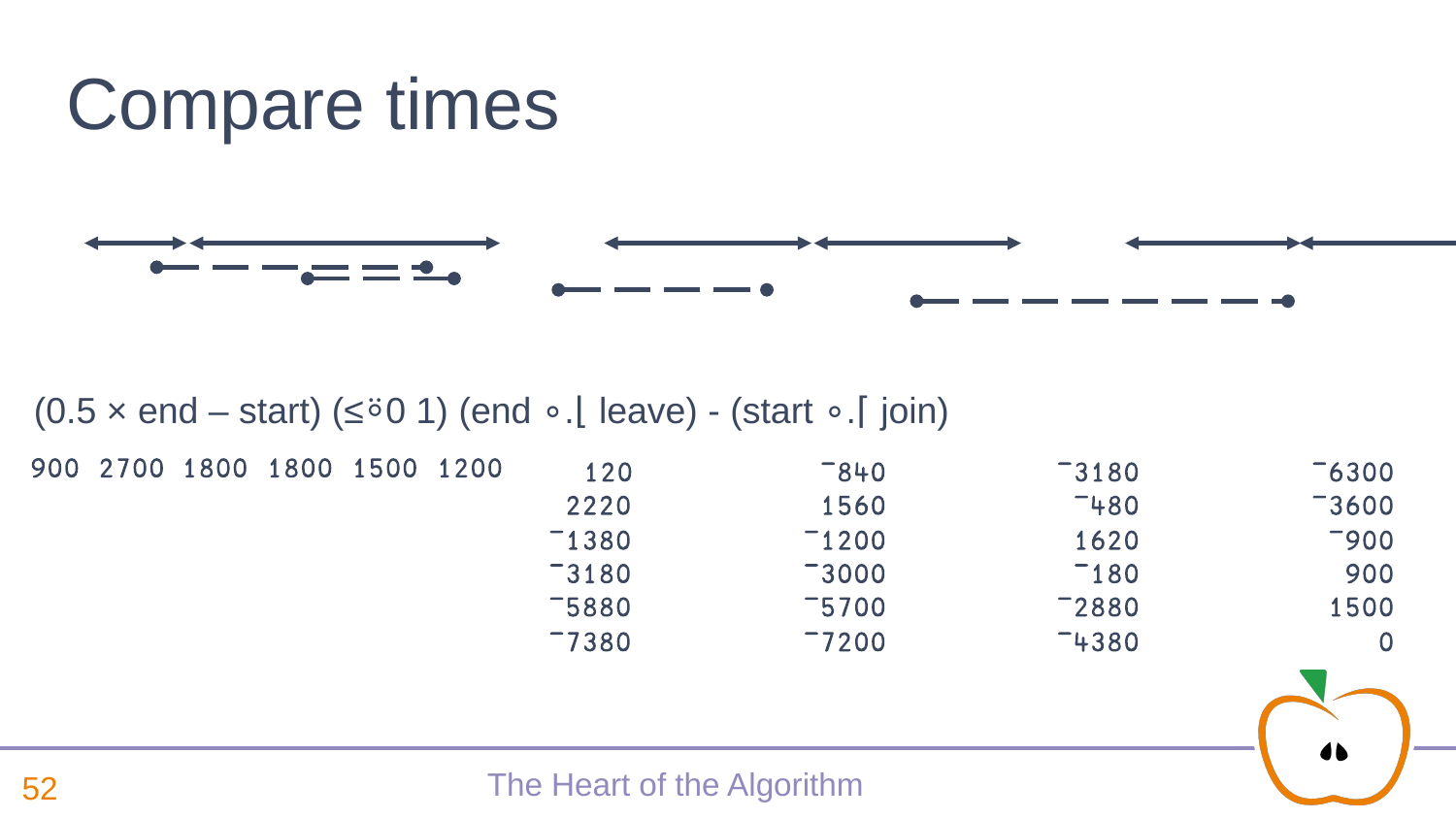

# Compare times
(0.5 × end – start) (≤⍤0 1) (end ∘.⌊ leave) - (start ∘.⌈ join)